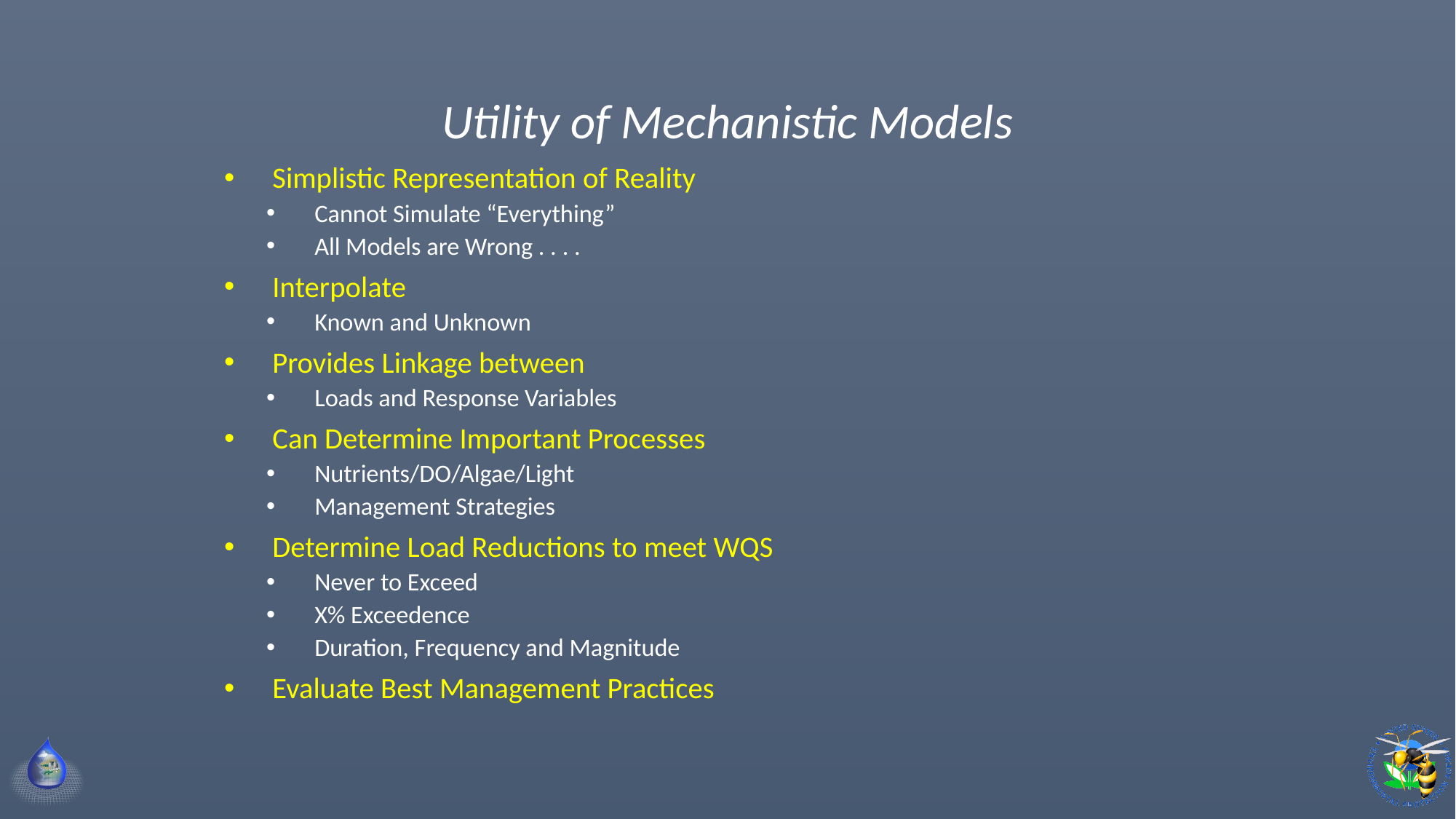

# Utility of Mechanistic Models
Simplistic Representation of Reality
Cannot Simulate “Everything”
All Models are Wrong . . . .
Interpolate
Known and Unknown
Provides Linkage between
Loads and Response Variables
Can Determine Important Processes
Nutrients/DO/Algae/Light
Management Strategies
Determine Load Reductions to meet WQS
Never to Exceed
X% Exceedence
Duration, Frequency and Magnitude
Evaluate Best Management Practices